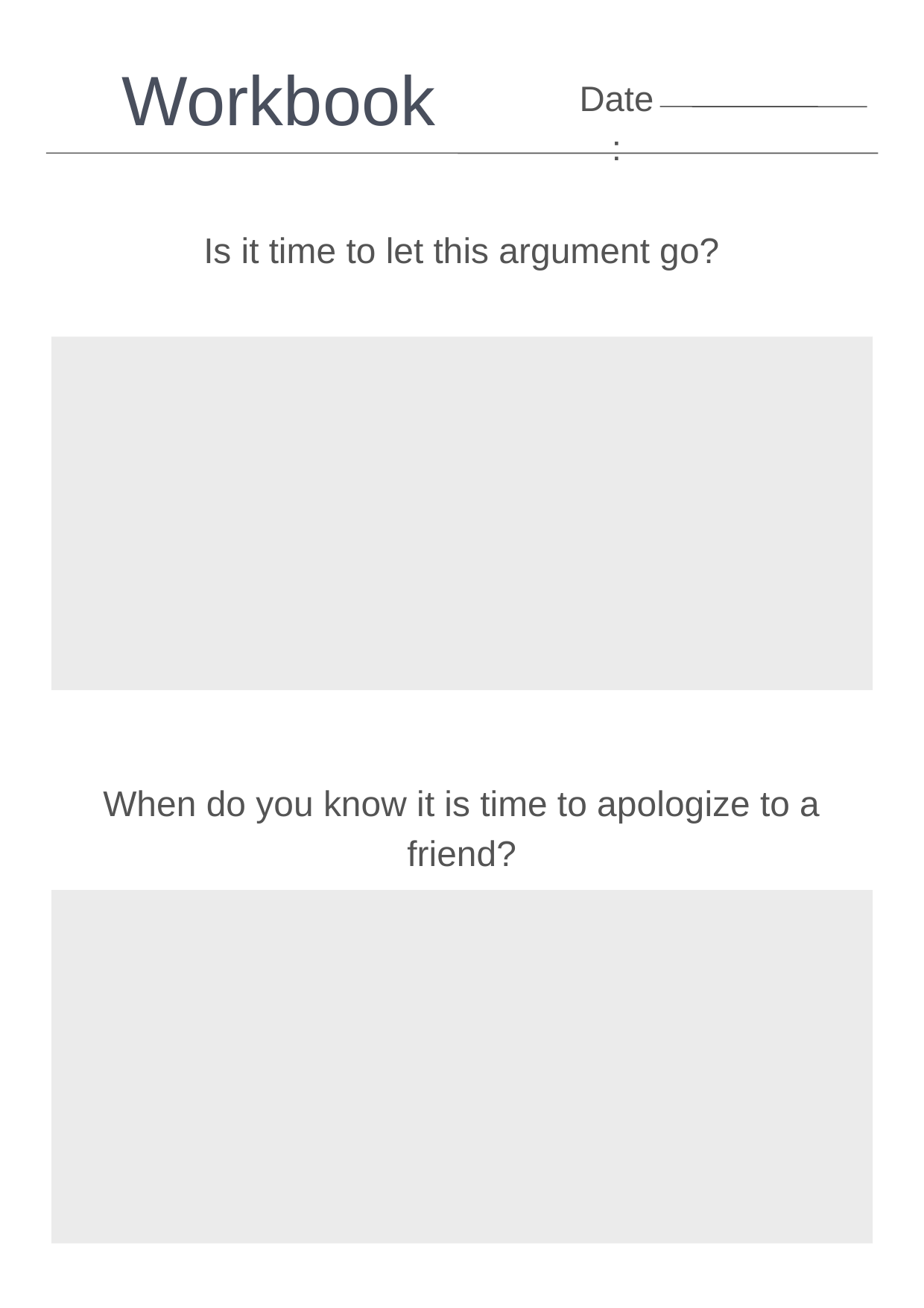

Workbook
Date:

Is it time to let this argument go?

When do you know it is time to apologize to a friend?